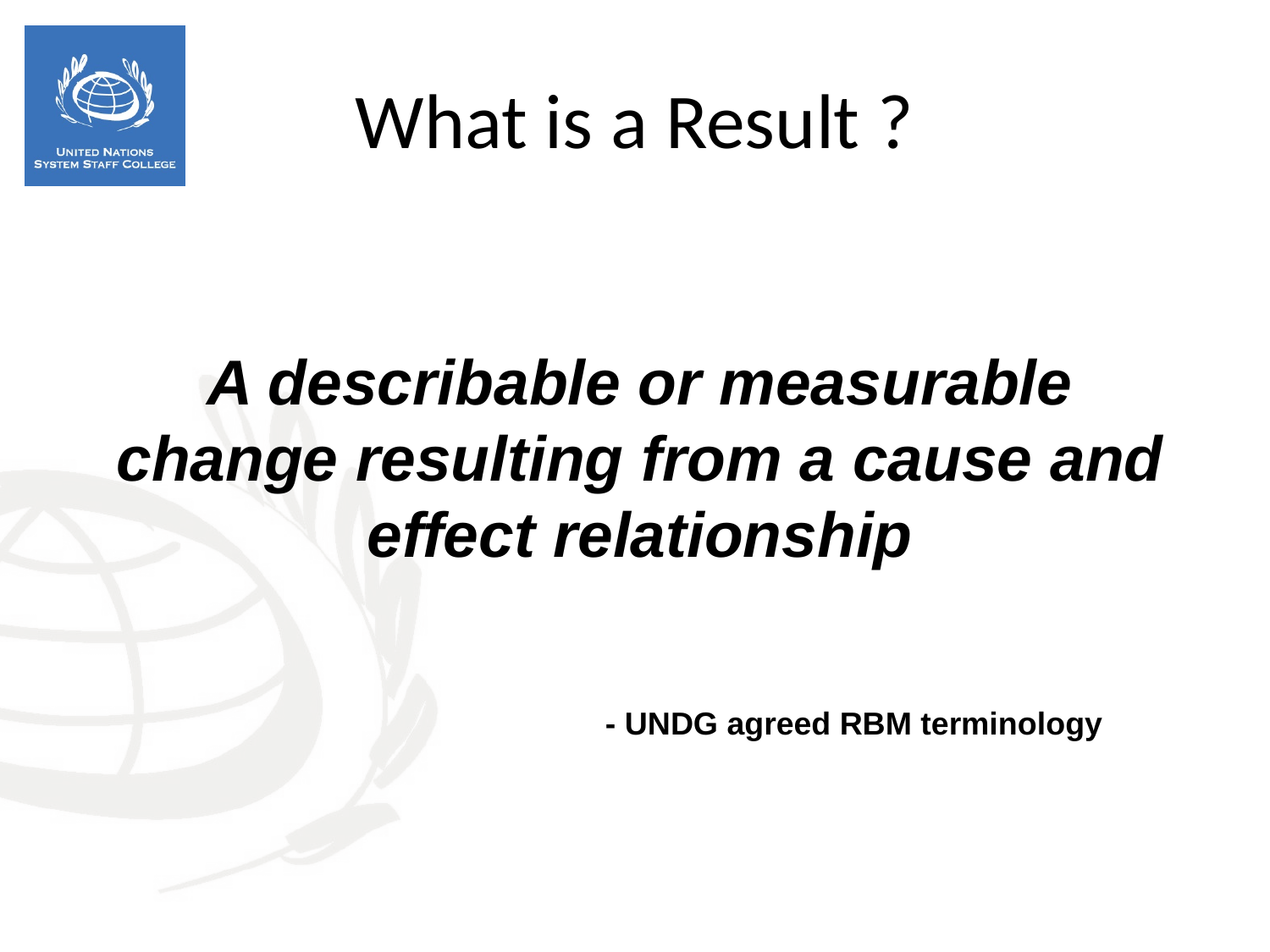

What is a Result ?

A describable or measurable change resulting from a cause and effect relationship

				- UNDG agreed RBM terminology